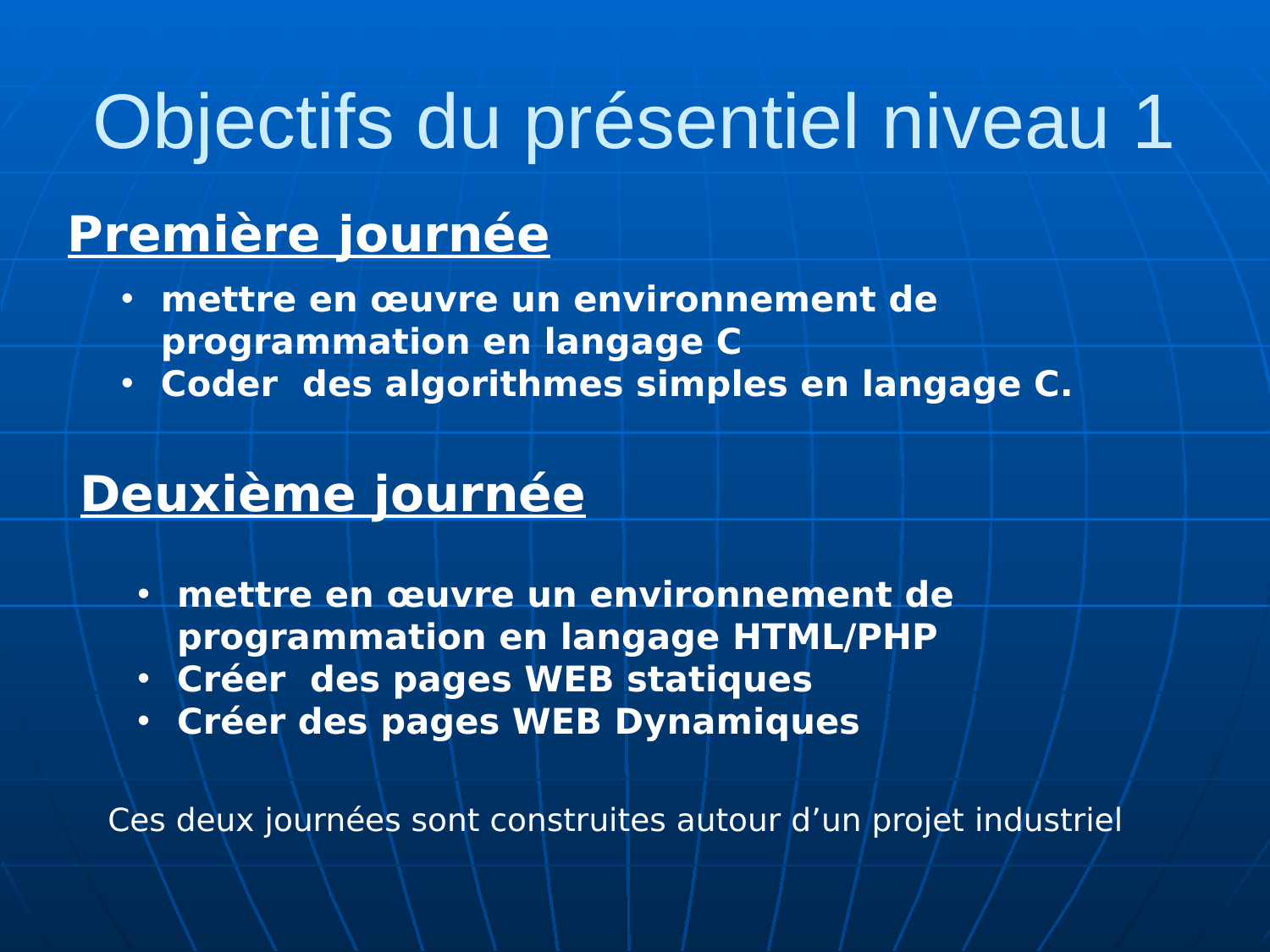

# Objectifs du présentiel niveau 1
Première journée
mettre en œuvre un environnement de programmation en langage C
Coder  des algorithmes simples en langage C.
Deuxième journée
mettre en œuvre un environnement de programmation en langage HTML/PHP
Créer  des pages WEB statiques
Créer des pages WEB Dynamiques
Ces deux journées sont construites autour d’un projet industriel